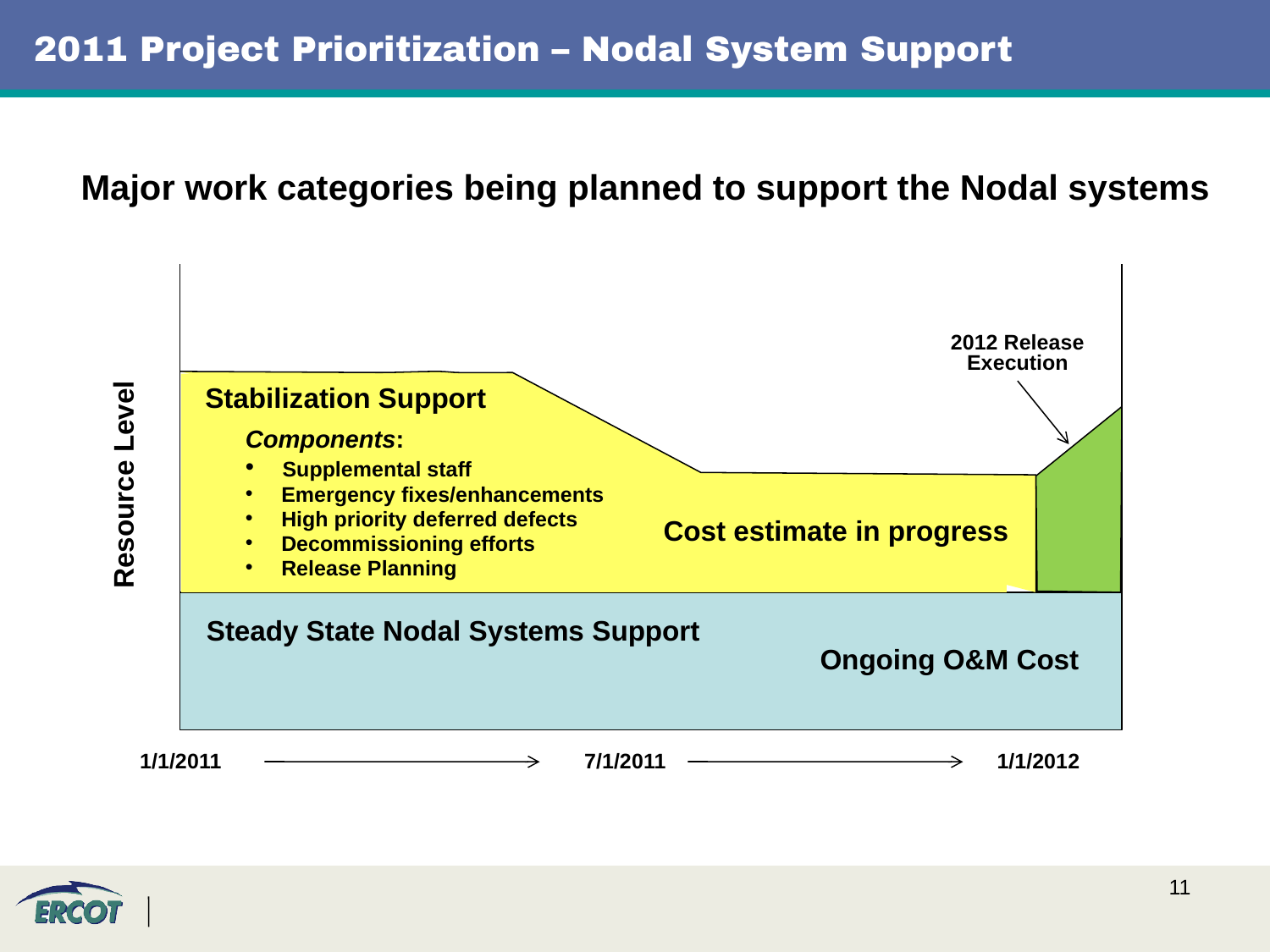

# 2011 Project Prioritization – Nodal System Support
Major work categories being planned to support the Nodal systems
Resource Level
2012 Release Execution

Stabilization Support

Components:
 Supplemental staff
 Emergency fixes/enhancements
 High priority deferred defects
 Decommissioning efforts
 Release Planning

Cost estimate in progress

Steady State Nodal Systems Support
Ongoing O&M Cost
1/1/2012
1/1/2011
7/1/2011